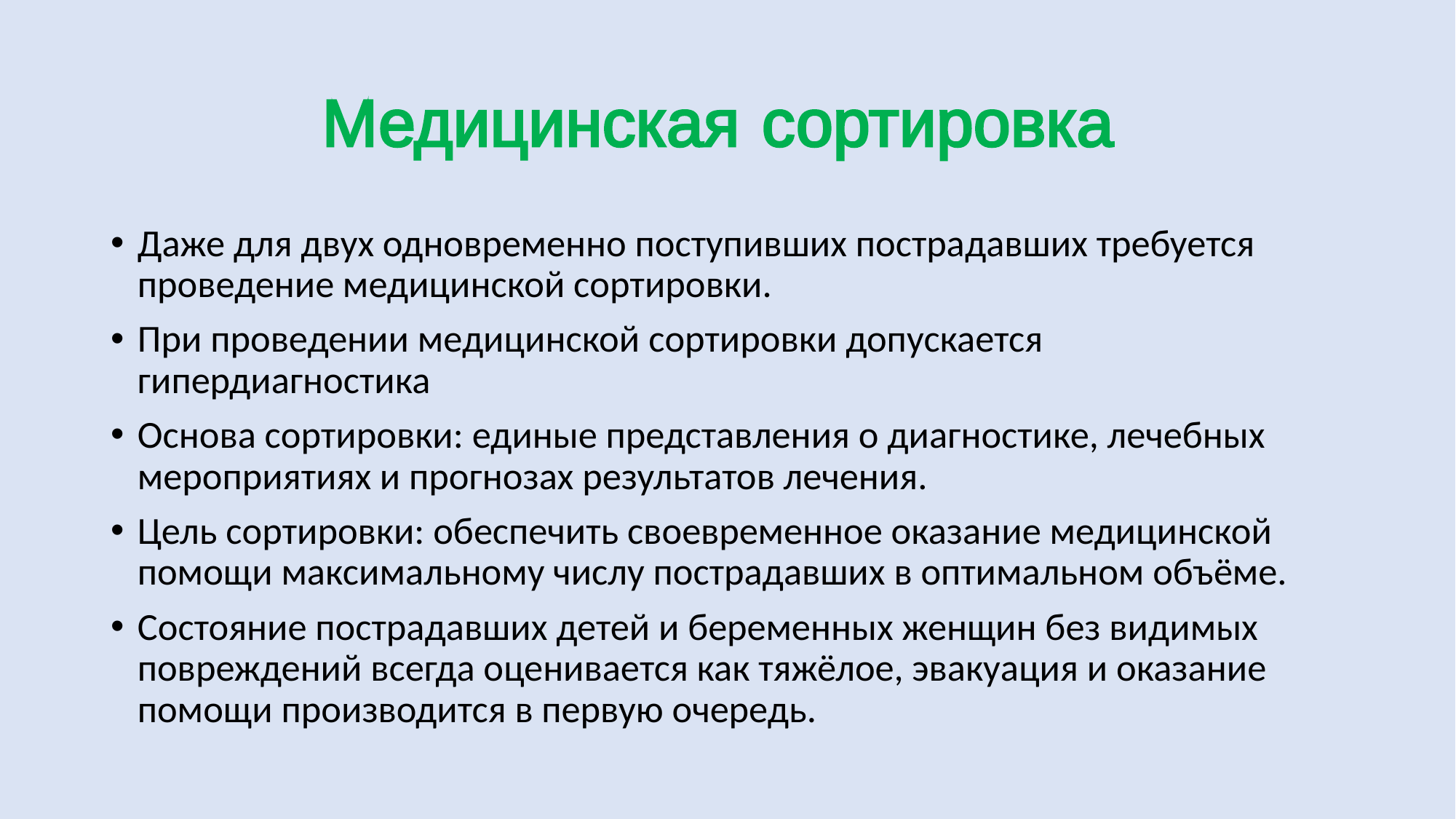

# Медицинская сортировка
Даже для двух одновременно поступивших пострадавших требуется проведение медицинской сортировки.
При проведении медицинской сортировки допускается гипердиагностика
Основа сортировки: единые представления о диагностике, лечебных мероприятиях и прогнозах результатов лечения.
Цель сортировки: обеспечить своевременное оказание медицинской помощи максимальному числу пострадавших в оптимальном объёме.
Состояние пострадавших детей и беременных женщин без видимых повреждений всегда оценивается как тяжёлое, эвакуация и оказание помощи производится в первую очередь.